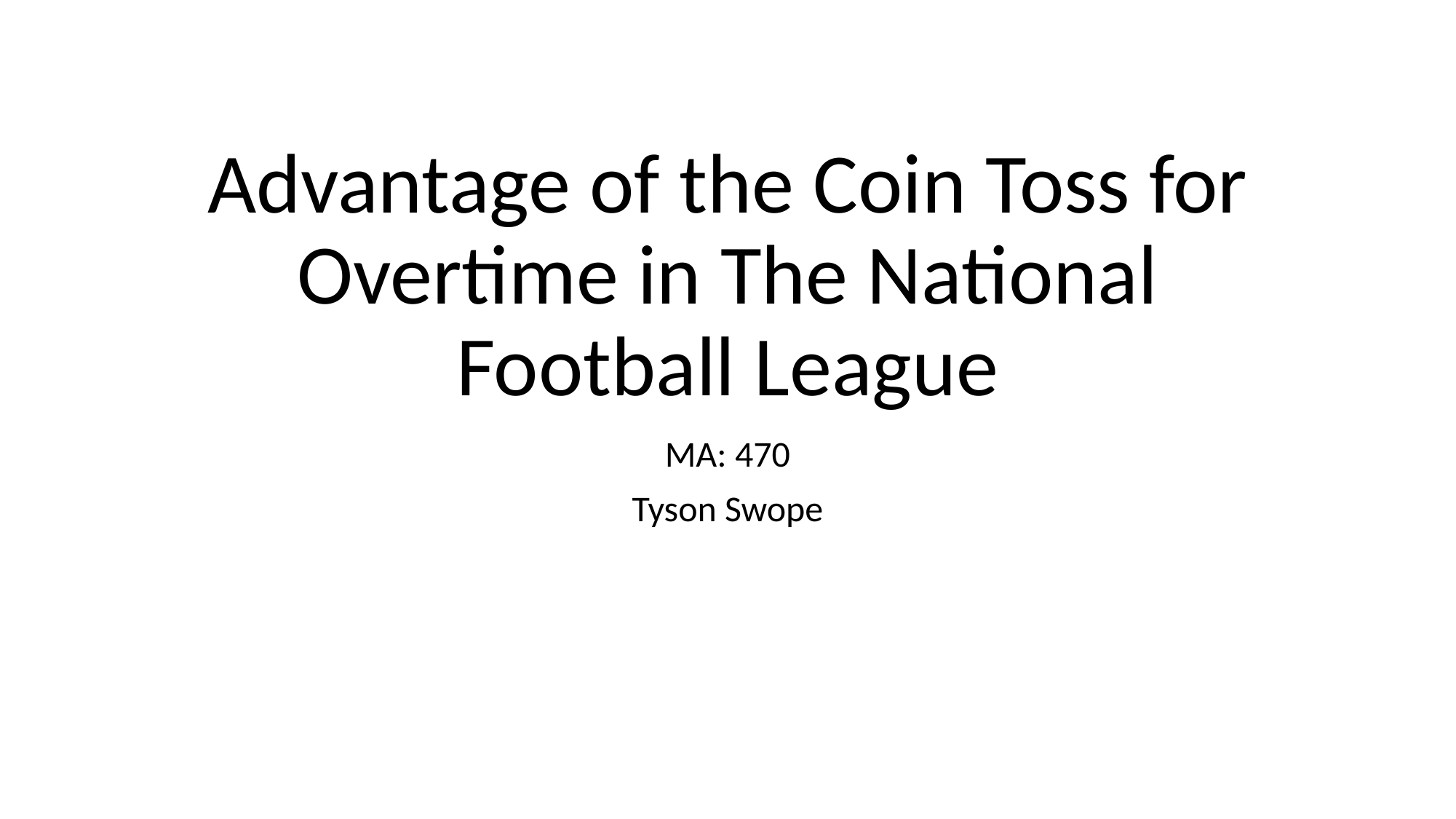

# Advantage of the Coin Toss for Overtime in The National Football League
MA: 470
Tyson Swope